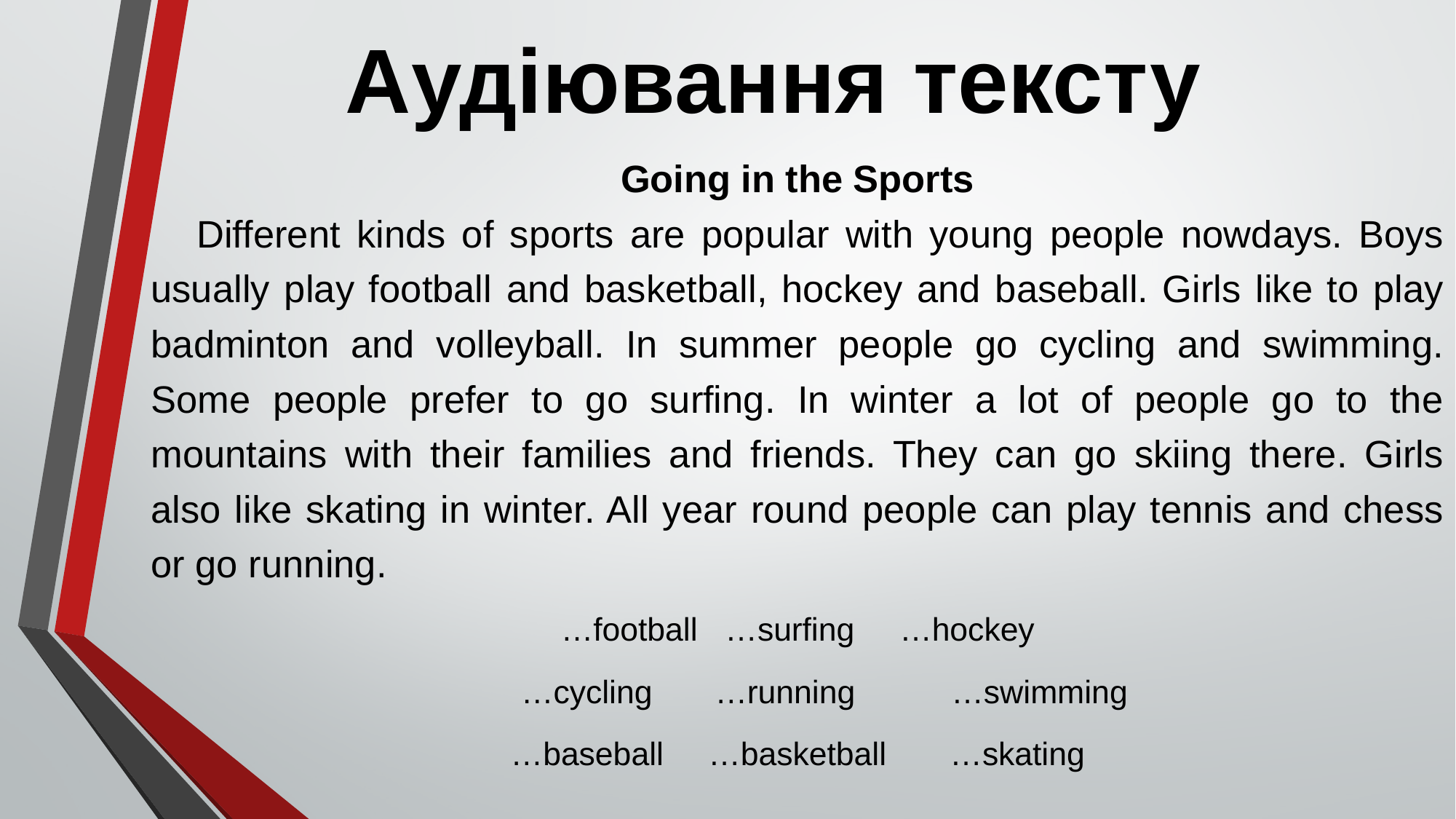

# Аудіювання тексту
Going in the Sports
	Different kinds of sports are popular with young people nowdays. Boys usually play football and basketball, hockey and baseball. Girls like to play badminton and volleyball. In summer people go cycling and swimming. Some people prefer to go surfing. In winter а lot of people go to the mountains with their families and friends. They can go skiing there. Girls also like skating in winter. All year round people can play tennis and chess or go running.
…football	   …surfing		  …hockey
      …cycling       …running	        …swimming
…baseball     …basketball	   …skating